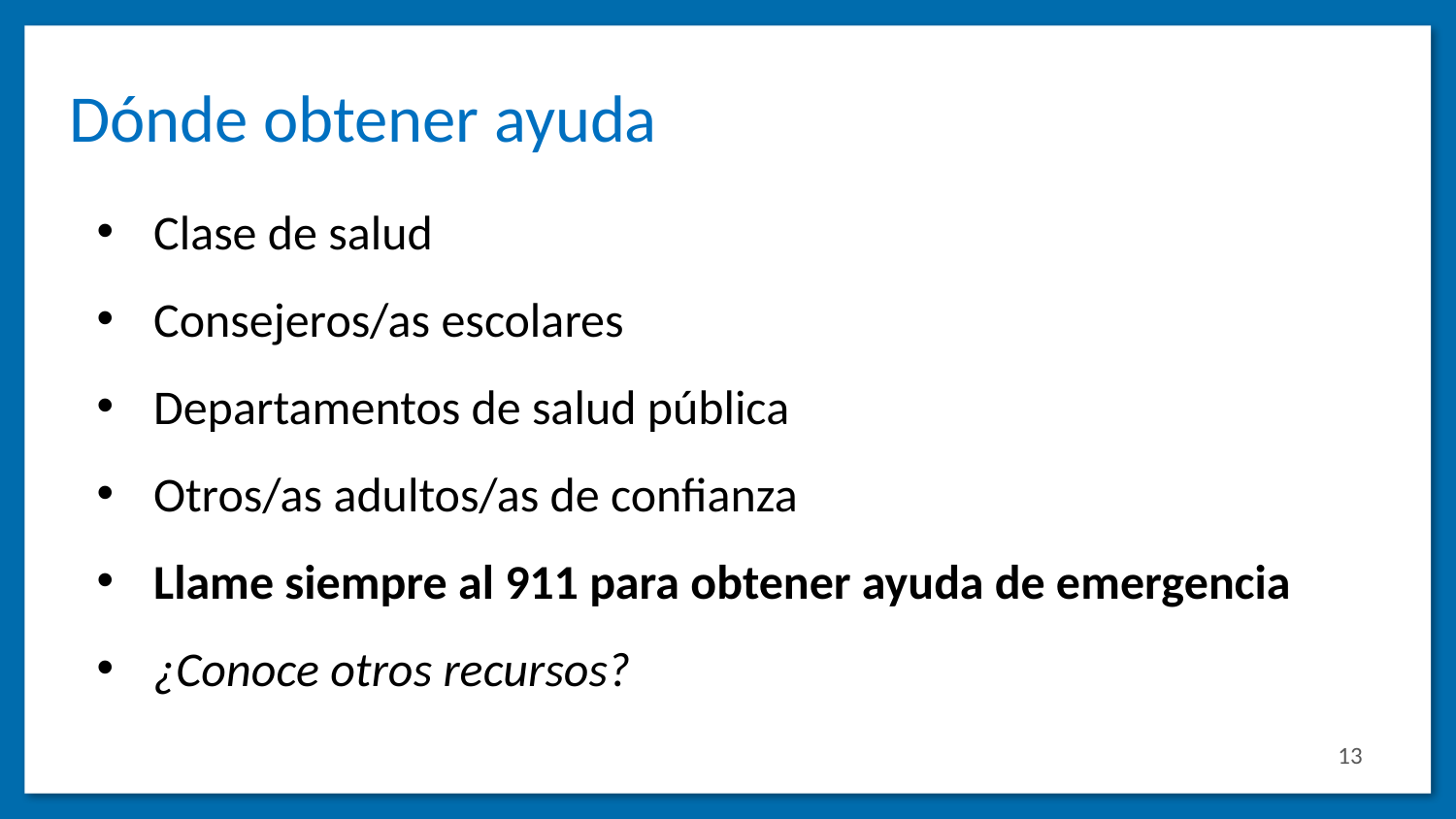

Dónde obtener ayuda
Clase de salud
Consejeros/as escolares
Departamentos de salud pública
Otros/as adultos/as de confianza
Llame siempre al 911 para obtener ayuda de emergencia
¿Conoce otros recursos?
13